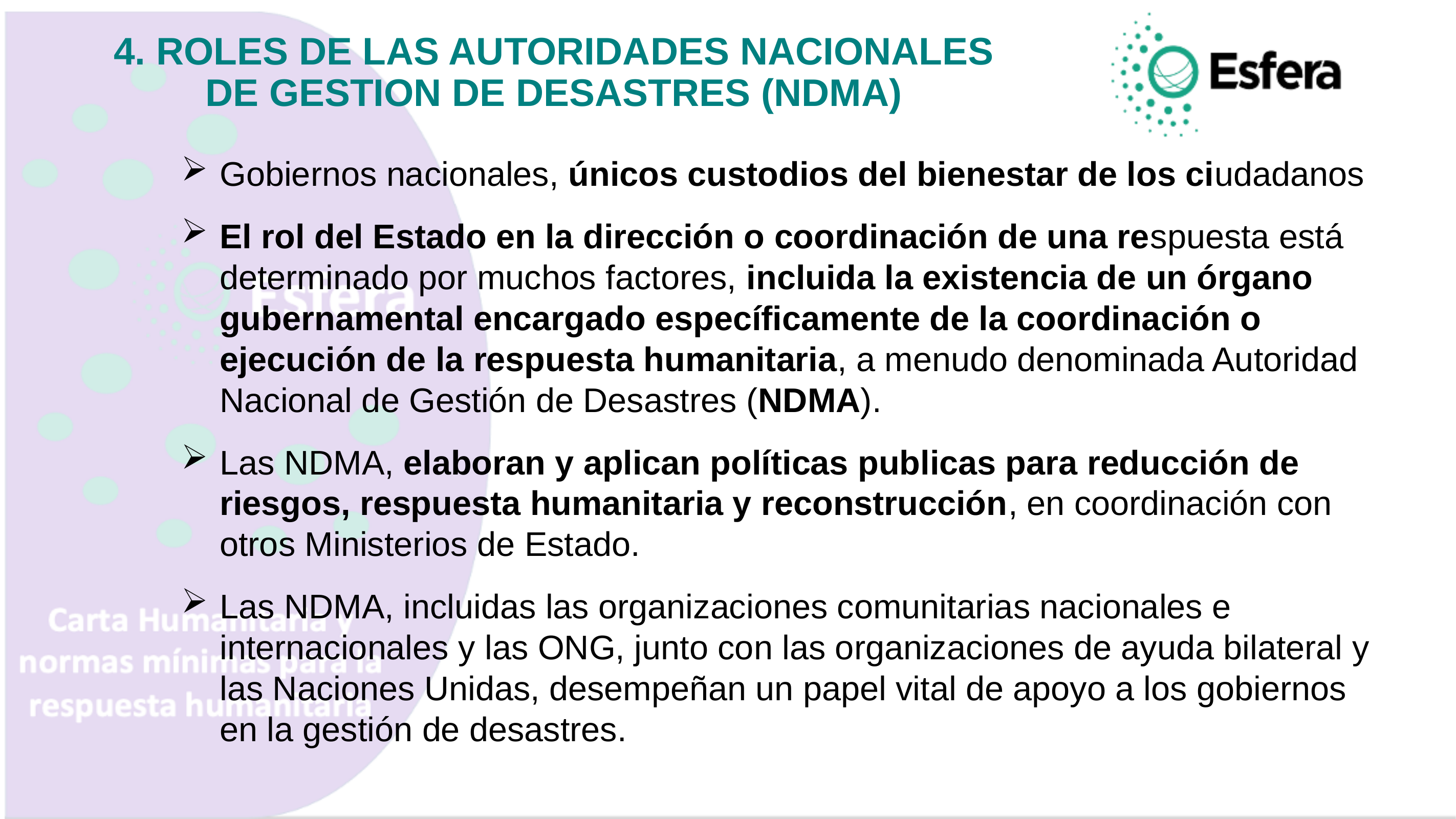

4. ROLES DE LAS AUTORIDADES NACIONALES DE GESTION DE DESASTRES (NDMA)
Gobiernos nacionales, únicos custodios del bienestar de los ciudadanos
El rol del Estado en la dirección o coordinación de una respuesta está determinado por muchos factores, incluida la existencia de un órgano gubernamental encargado específicamente de la coordinación o ejecución de la respuesta humanitaria, a menudo denominada Autoridad Nacional de Gestión de Desastres (NDMA).
Las NDMA, elaboran y aplican políticas publicas para reducción de riesgos, respuesta humanitaria y reconstrucción, en coordinación con otros Ministerios de Estado.
Las NDMA, incluidas las organizaciones comunitarias nacionales e internacionales y las ONG, junto con las organizaciones de ayuda bilateral y las Naciones Unidas, desempeñan un papel vital de apoyo a los gobiernos en la gestión de desastres.